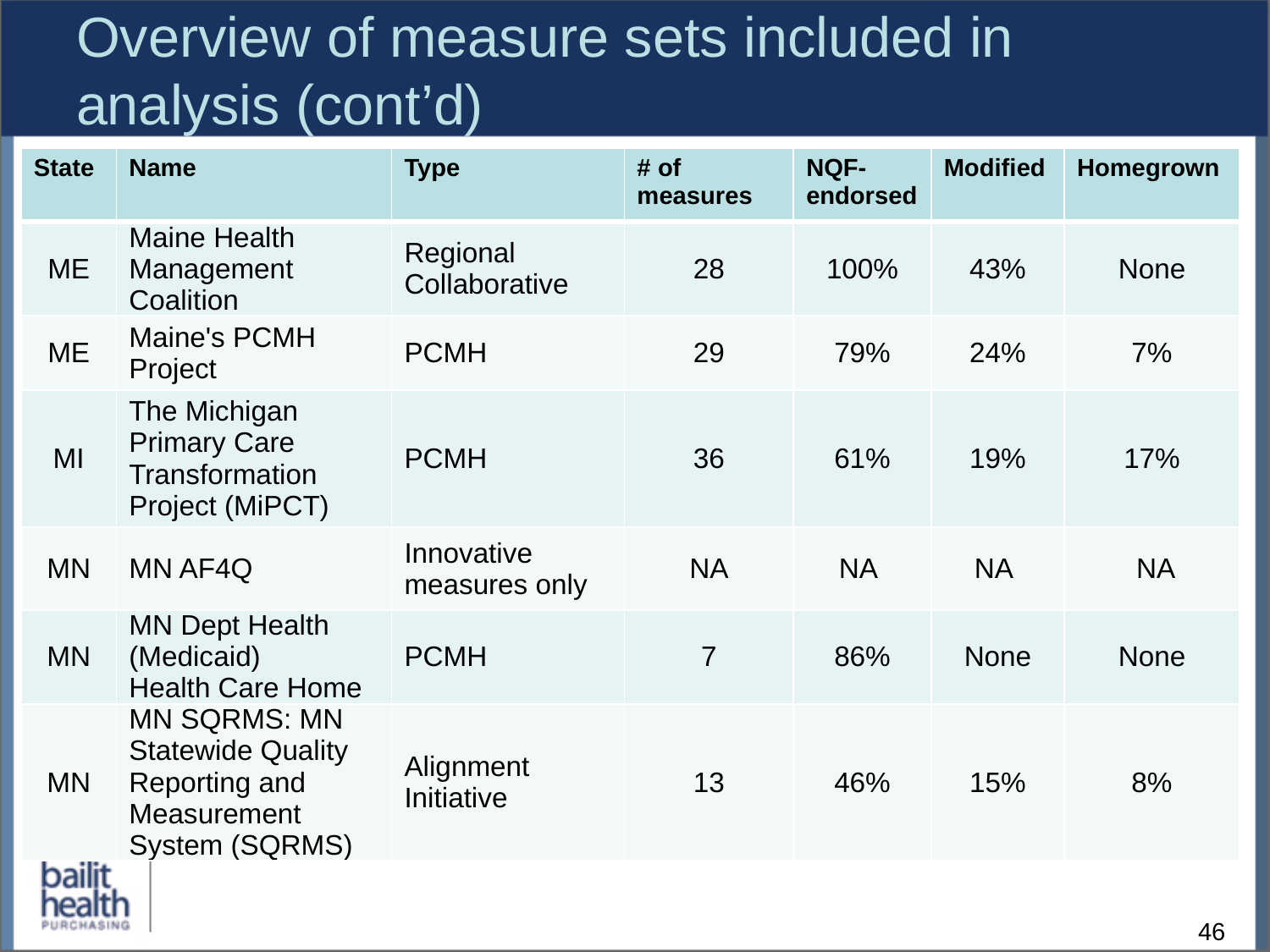

# Overview of measure sets included in analysis (cont’d)
| State | Name | Type | # of measures | NQF-endorsed | Modified | Homegrown |
| --- | --- | --- | --- | --- | --- | --- |
| ME | Maine Health Management Coalition | Regional Collaborative | 28 | 100% | 43% | None |
| ME | Maine's PCMH Project | PCMH | 29 | 79% | 24% | 7% |
| MI | The Michigan Primary Care Transformation Project (MiPCT) | PCMH | 36 | 61% | 19% | 17% |
| MN | MN AF4Q | Innovative measures only | NA | NA | NA | NA |
| MN | MN Dept Health (Medicaid) Health Care Home | PCMH | 7 | 86% | None | None |
| MN | MN SQRMS: MN Statewide Quality Reporting and Measurement System (SQRMS) | Alignment Initiative | 13 | 46% | 15% | 8% |
46